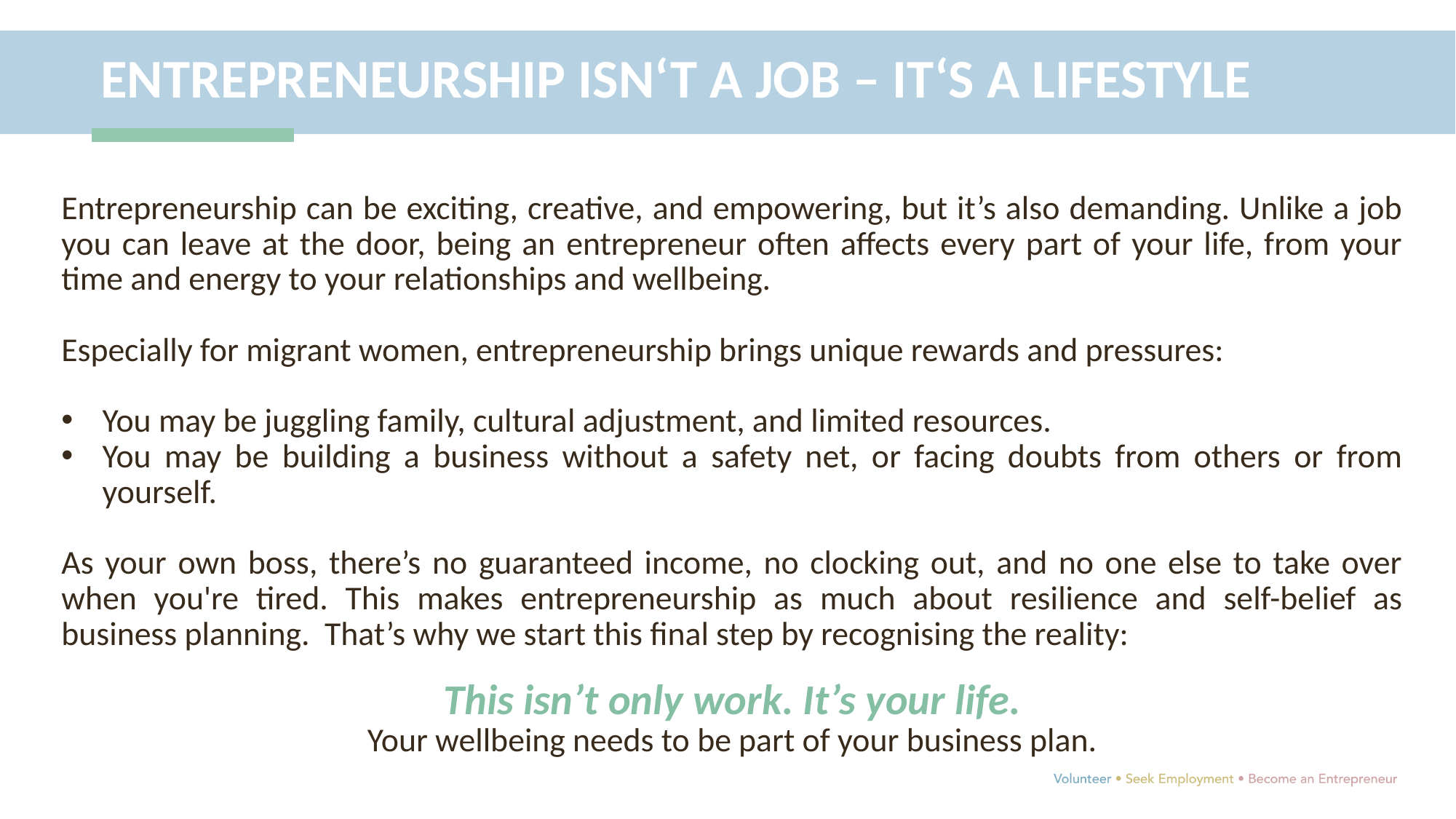

ENTREPRENEURSHIP ISN‘T A JOB – IT‘S A LIFESTYLE
Entrepreneurship can be exciting, creative, and empowering, but it’s also demanding. Unlike a job you can leave at the door, being an entrepreneur often affects every part of your life, from your time and energy to your relationships and wellbeing.

Especially for migrant women, entrepreneurship brings unique rewards and pressures:

You may be juggling family, cultural adjustment, and limited resources.
You may be building a business without a safety net, or facing doubts from others or from yourself.

As your own boss, there’s no guaranteed income, no clocking out, and no one else to take over when you're tired. This makes entrepreneurship as much about resilience and self-belief as business planning.  That’s why we start this final step by recognising the reality:

This isn’t only work. It’s your life.
Your wellbeing needs to be part of your business plan.